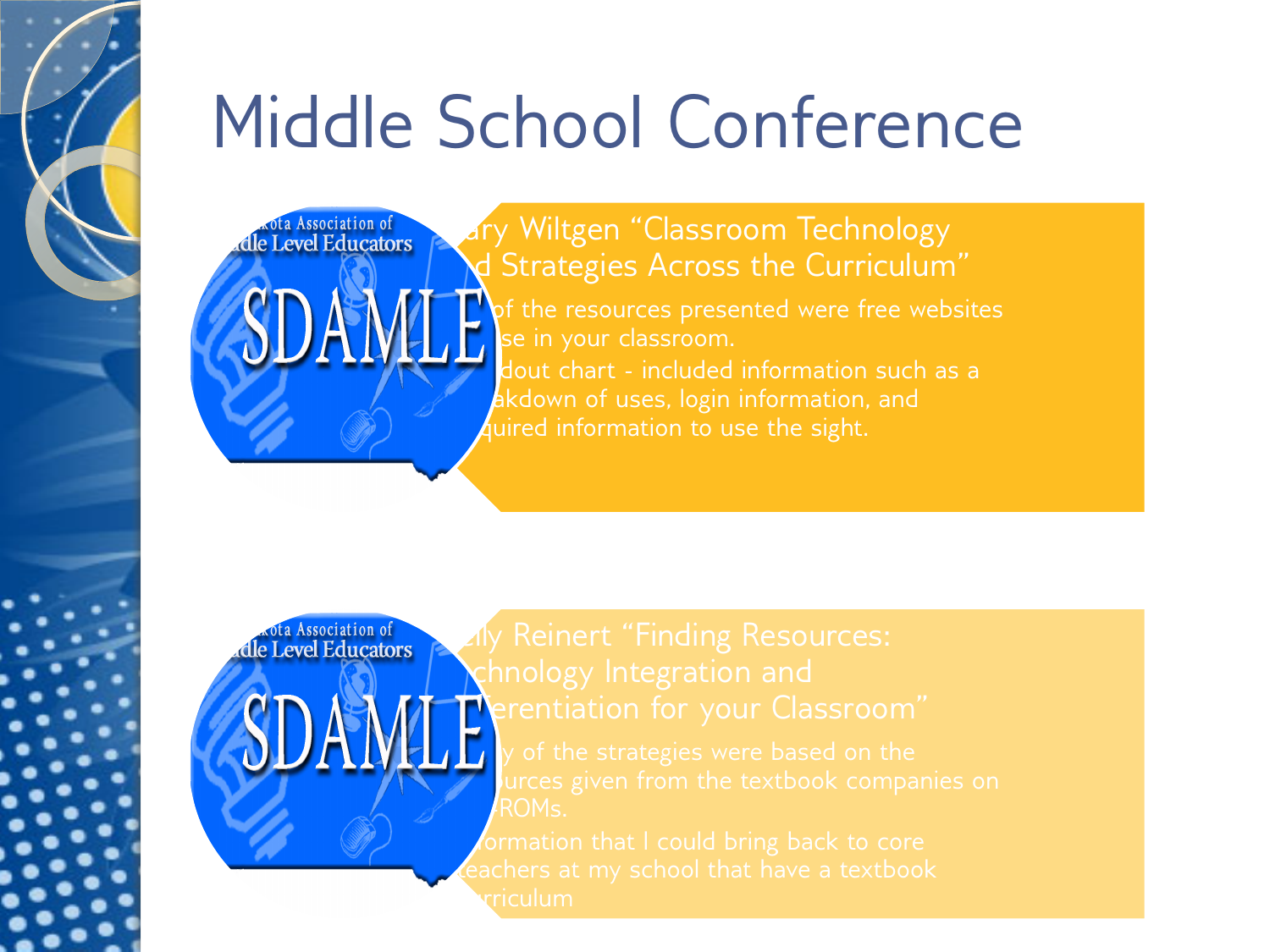

# Middle School Conference
Mary Wiltgen “Classroom Technology and Strategies Across the Curriculum”
All of the resources presented were free websites to use in your classroom.
Handout chart - included information such as a breakdown of uses, login information, and required information to use the sight.
Kelly Reinert “Finding Resources: Technology Integration and Differentiation for your Classroom”
Many of the strategies were based on the resources given from the textbook companies on CD-ROMs.
Information that I could bring back to core teachers at my school that have a textbook curriculum